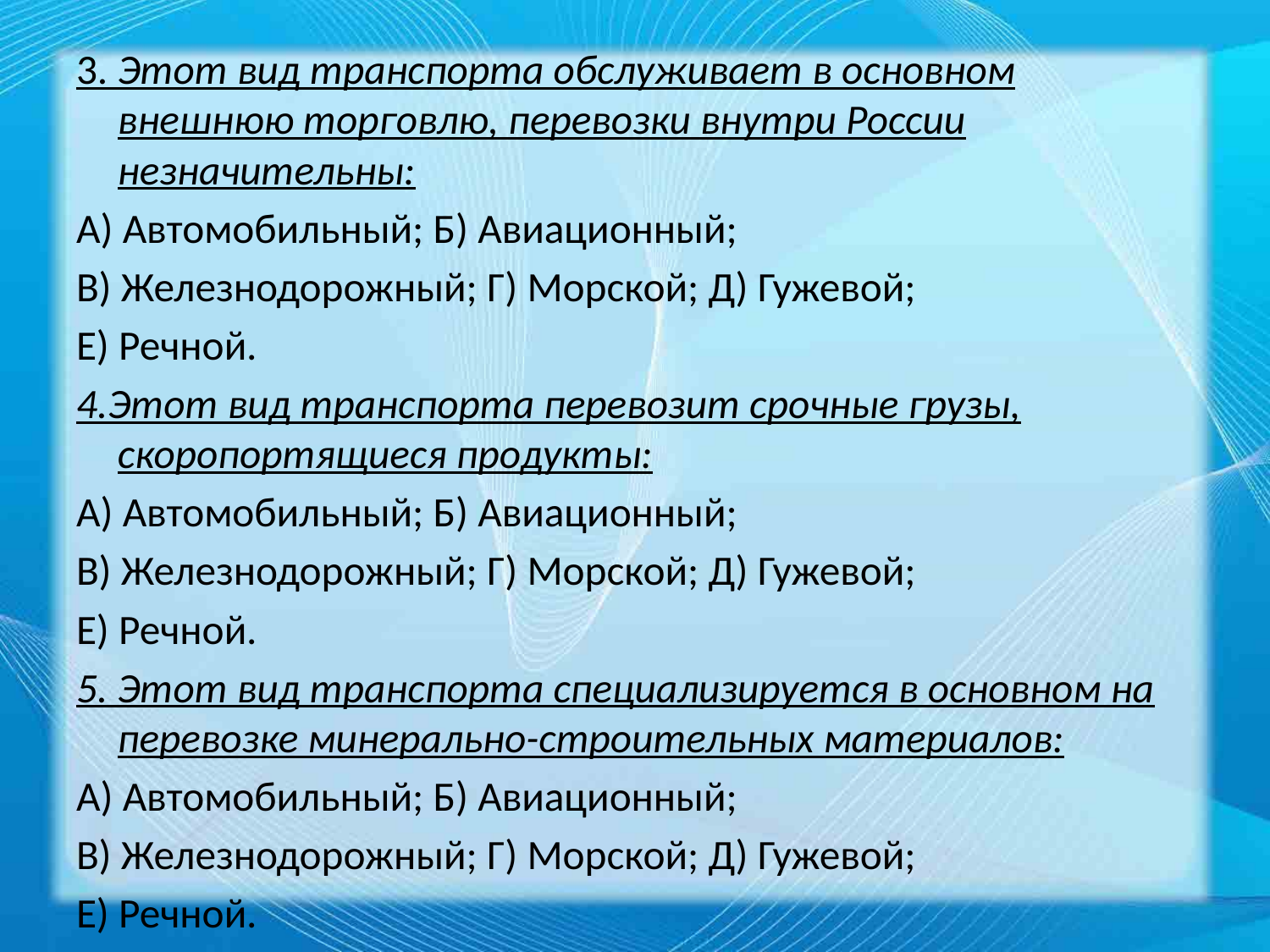

3. Этот вид транспорта обслуживает в основном внешнюю торговлю, перевозки внутри России незначительны:
А) Автомобильный; Б) Авиационный;
В) Железнодорожный; Г) Морской; Д) Гужевой;
Е) Речной.
4.Этот вид транспорта перевозит срочные грузы, скоропортящиеся продукты:
А) Автомобильный; Б) Авиационный;
В) Железнодорожный; Г) Морской; Д) Гужевой;
Е) Речной.
5. Этот вид транспорта специализируется в основном на перевозке минерально-строительных материалов:
А) Автомобильный; Б) Авиационный;
В) Железнодорожный; Г) Морской; Д) Гужевой;
Е) Речной.

#